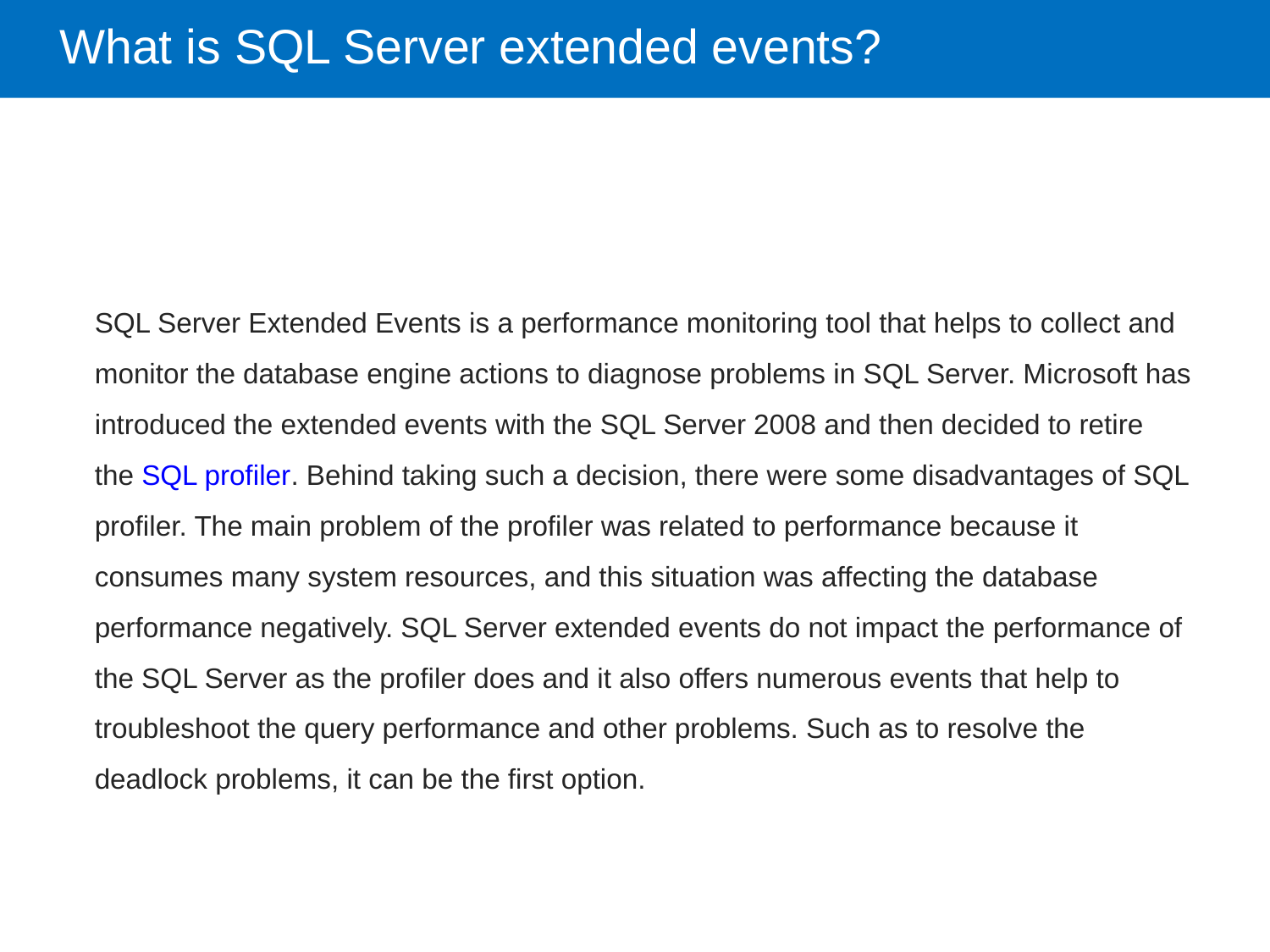

# What is SQL Server extended events?
SQL Server Extended Events is a performance monitoring tool that helps to collect and monitor the database engine actions to diagnose problems in SQL Server. Microsoft has introduced the extended events with the SQL Server 2008 and then decided to retire the SQL profiler. Behind taking such a decision, there were some disadvantages of SQL profiler. The main problem of the profiler was related to performance because it consumes many system resources, and this situation was affecting the database performance negatively. SQL Server extended events do not impact the performance of the SQL Server as the profiler does and it also offers numerous events that help to troubleshoot the query performance and other problems. Such as to resolve the deadlock problems, it can be the first option.